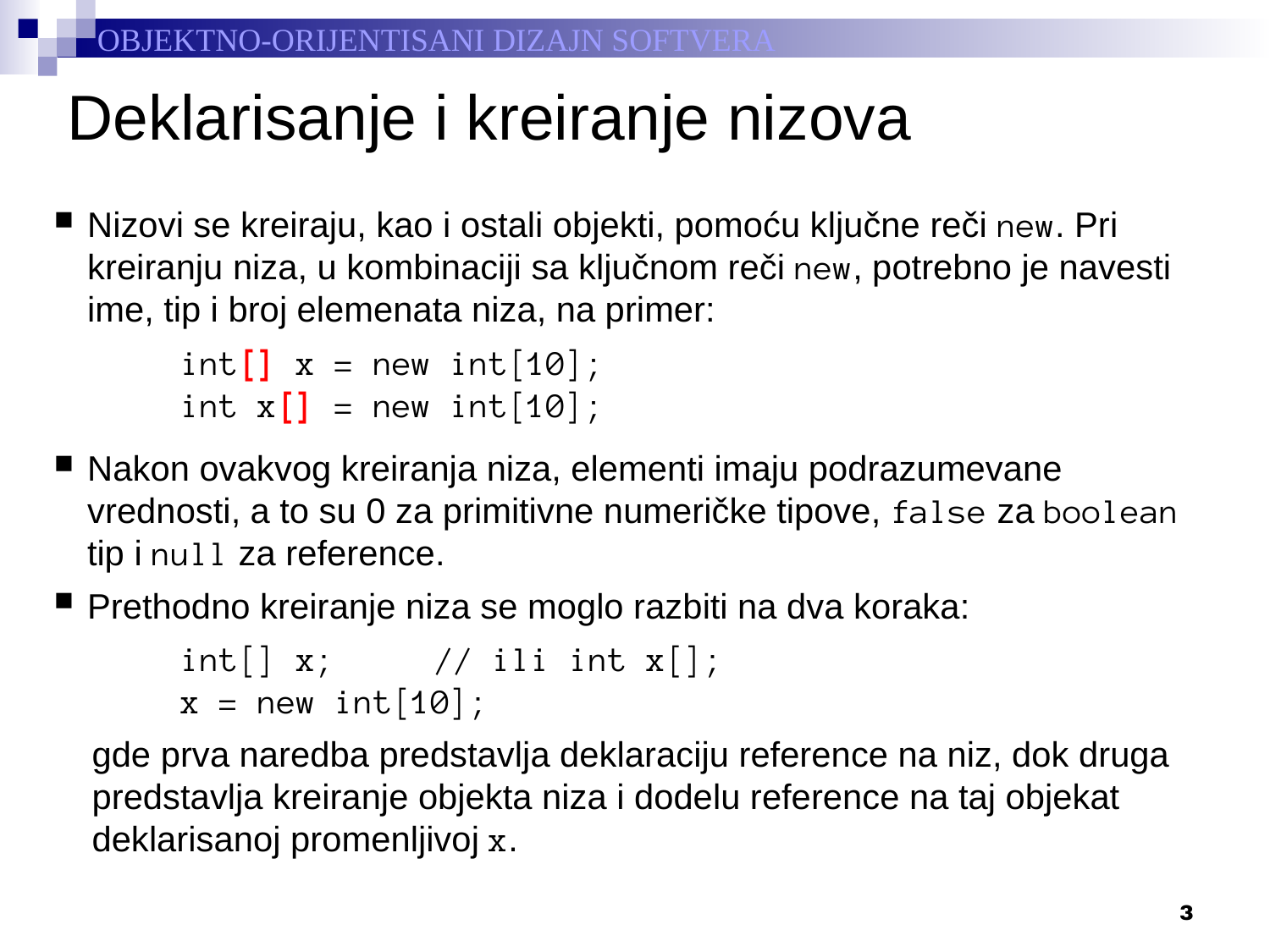

# Deklarisanje i kreiranje nizova
Nizovi se kreiraju, kao i ostali objekti, pomoću ključne reči new. Pri kreiranju niza, u kombinaciji sa ključnom reči new, potrebno je navesti ime, tip i broj elemenata niza, na primer:
	int[] x = new int[10];
	int x[] = new int[10];
Nakon ovakvog kreiranja niza, elementi imaju podrazumevane vrednosti, a to su 0 za primitivne numeričke tipove, false za boolean tip i null za reference.
Prethodno kreiranje niza se moglo razbiti na dva koraka:
	int[] x;	// ili int x[];
	x = new int[10];
gde prva naredba predstavlja deklaraciju reference na niz, dok druga predstavlja kreiranje objekta niza i dodelu reference na taj objekat deklarisanoj promenljivoj x.
3